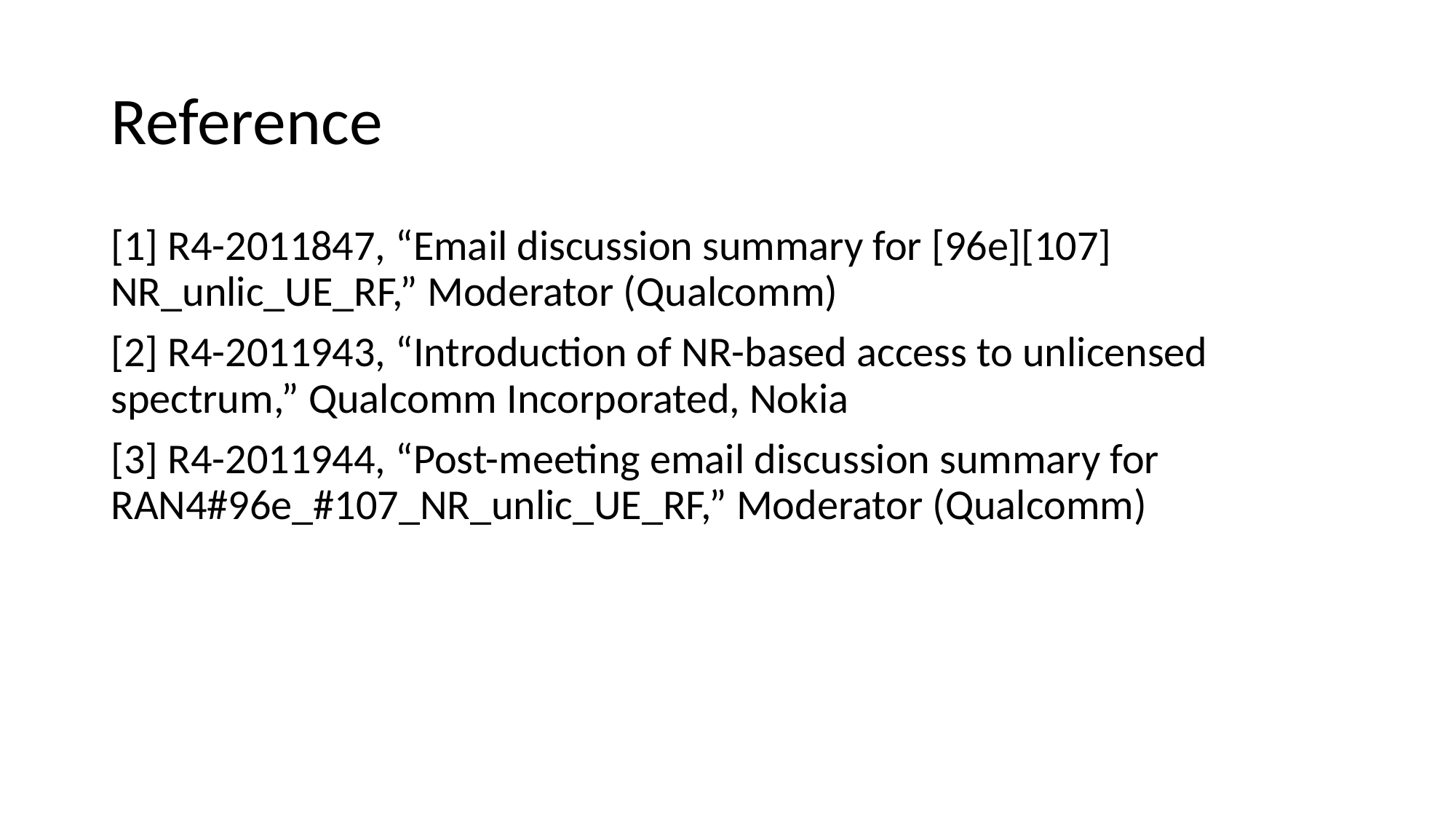

# Reference
[1] R4-2011847, “Email discussion summary for [96e][107] NR_unlic_UE_RF,” Moderator (Qualcomm)
[2] R4-2011943, “Introduction of NR-based access to unlicensed spectrum,” Qualcomm Incorporated, Nokia
[3] R4-2011944, “Post-meeting email discussion summary for RAN4#96e_#107_NR_unlic_UE_RF,” Moderator (Qualcomm)